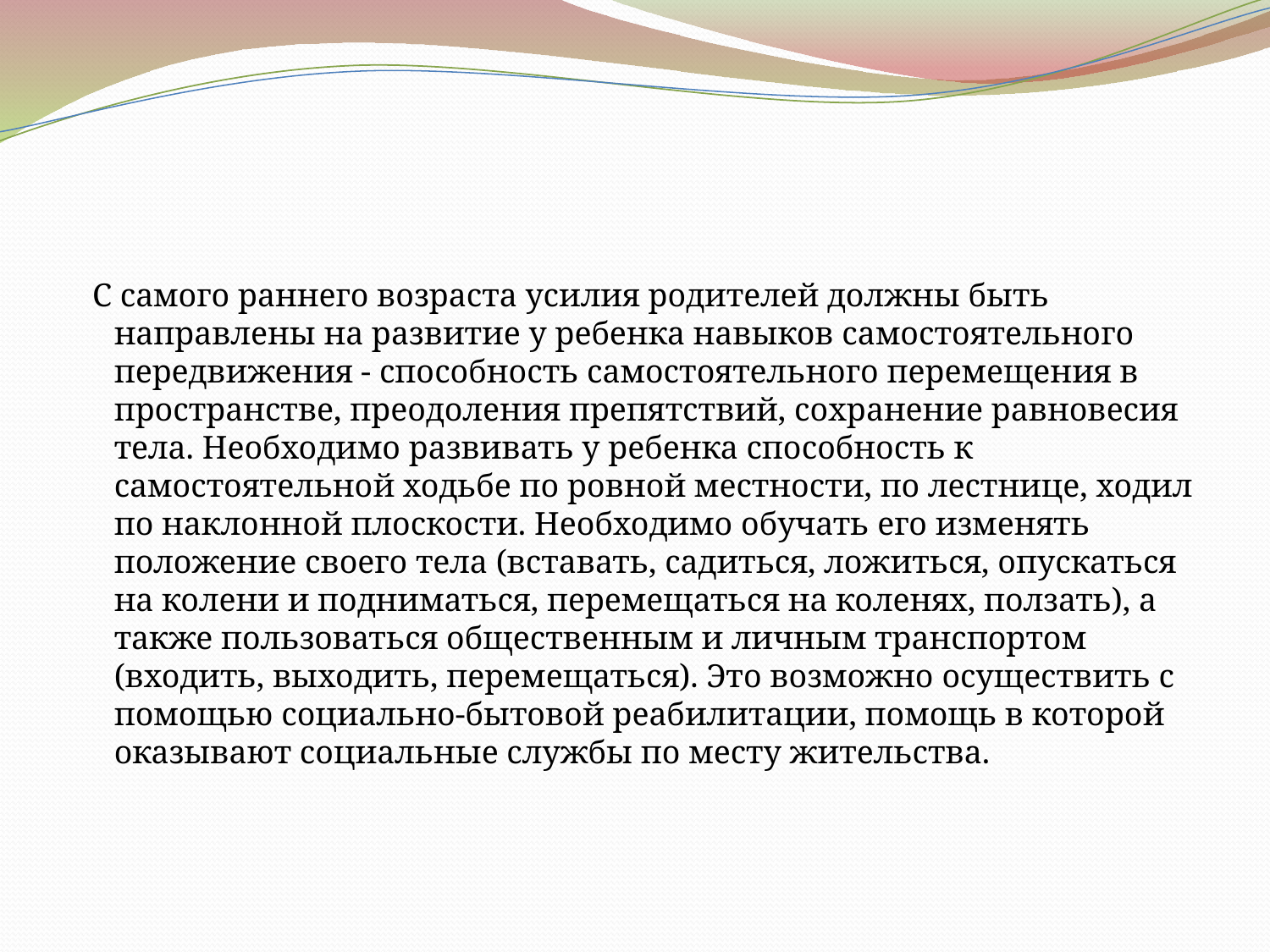

#
  С самого раннего возраста усилия родителей должны быть направлены на развитие у ребенка навыков самостоятельного передвижения - способность самостоятельного перемещения в пространстве, преодоления препятствий, сохранение равновесия тела. Необходимо развивать у ребенка способность к самостоятельной ходьбе по ровной местности, по лестнице, ходил по наклонной плоскости. Необходимо обучать его изменять положение своего тела (вставать, садиться, ложиться, опускаться на колени и подниматься, перемещаться на коленях, ползать), а также пользоваться общественным и личным транспортом (входить, выходить, перемещаться). Это возможно осуществить с помощью социально-бытовой реабилитации, помощь в которой оказывают социальные службы по месту жительства.